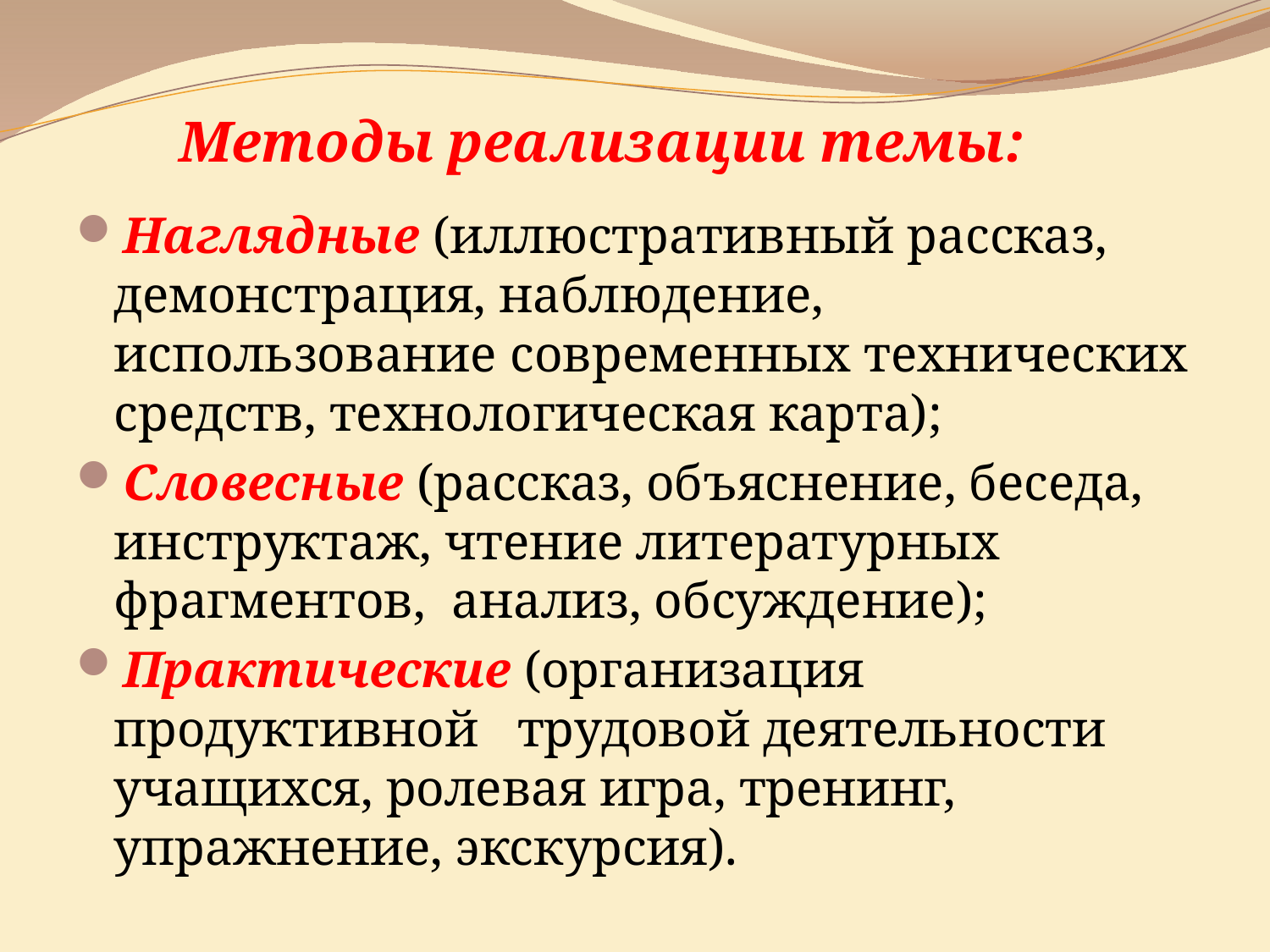

# Методы реализации темы:
Наглядные (иллюстративный рассказ, демонстрация, наблюдение, использование современных технических средств, технологическая карта);
Словесные (рассказ, объяснение, беседа, инструктаж, чтение литературных фрагментов,  анализ, обсуждение);
Практические (организация продуктивной   трудовой деятельности учащихся, ролевая игра, тренинг, упражнение, экскурсия).